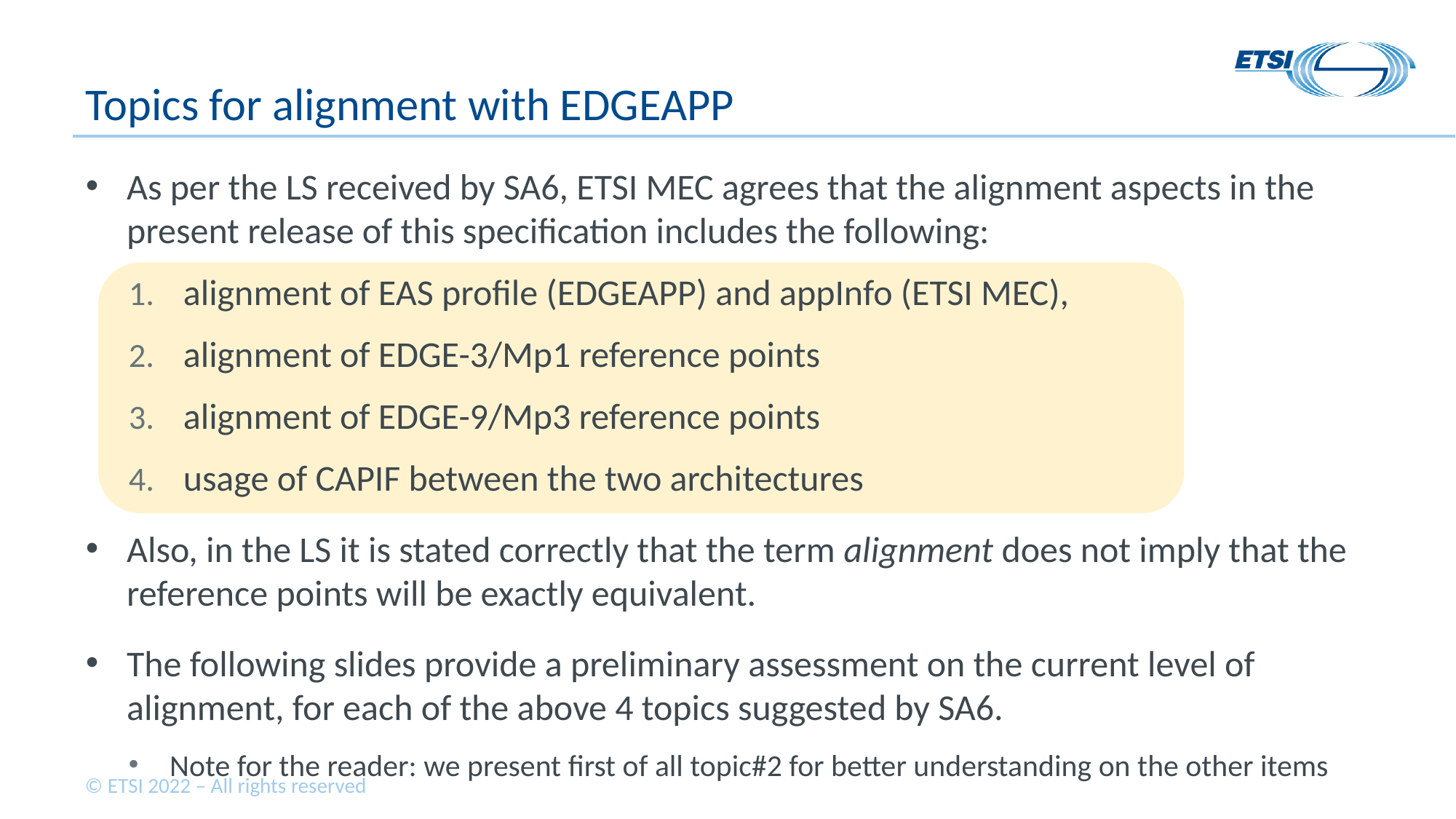

# Topics for alignment with EDGEAPP
As per the LS received by SA6, ETSI MEC agrees that the alignment aspects in the present release of this specification includes the following:
alignment of EAS profile (EDGEAPP) and appInfo (ETSI MEC),
alignment of EDGE-3/Mp1 reference points
alignment of EDGE-9/Mp3 reference points
usage of CAPIF between the two architectures
Also, in the LS it is stated correctly that the term alignment does not imply that the reference points will be exactly equivalent.
The following slides provide a preliminary assessment on the current level of alignment, for each of the above 4 topics suggested by SA6.
Note for the reader: we present first of all topic#2 for better understanding on the other items